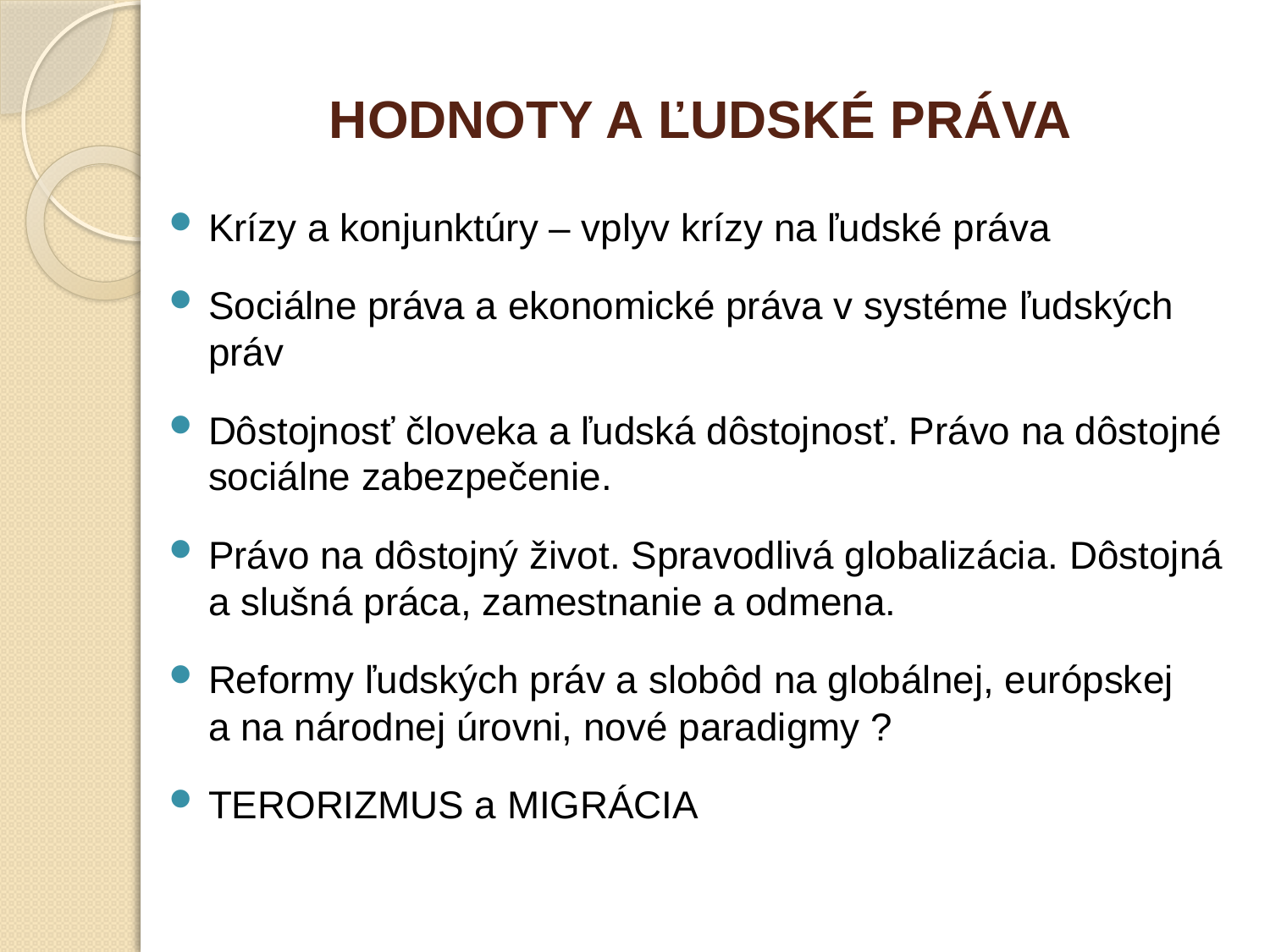

# HODNOTY A ĽUDSKÉ PRÁVA
Krízy a konjunktúry – vplyv krízy na ľudské práva
Sociálne práva a ekonomické práva v systéme ľudských práv
Dôstojnosť človeka a ľudská dôstojnosť. Právo na dôstojné sociálne zabezpečenie.
Právo na dôstojný život. Spravodlivá globalizácia. Dôstojná a slušná práca, zamestnanie a odmena.
Reformy ľudských práv a slobôd na globálnej, európskej a na národnej úrovni, nové paradigmy ?
TERORIZMUS a MIGRÁCIA